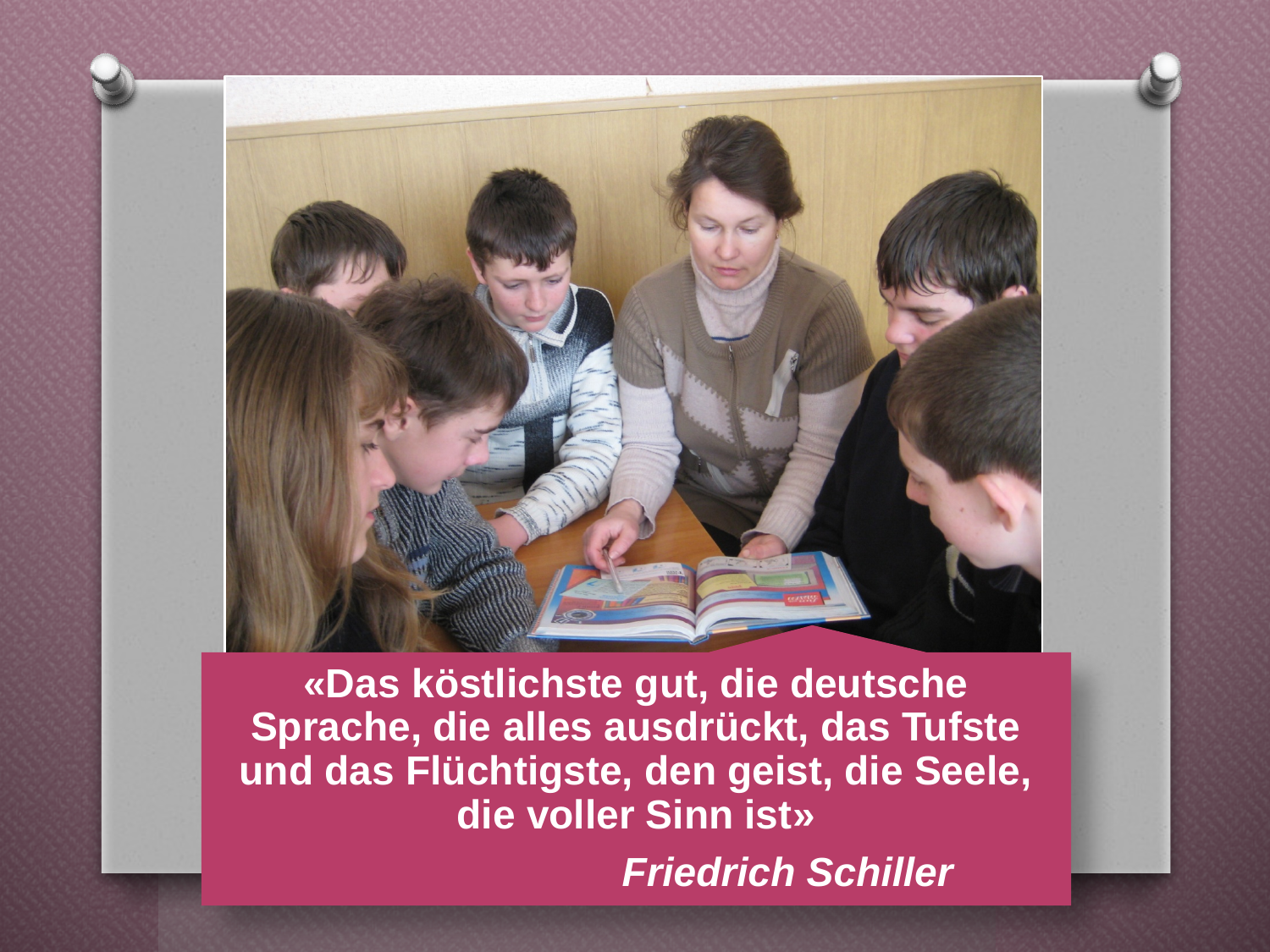

«Das köstlichste gut, die deutsche Sprache, die alles ausdrückt, das Tufste und das Flüchtigste, den geist, die Seele, die voller Sinn ist»
                           Friedrich Schiller